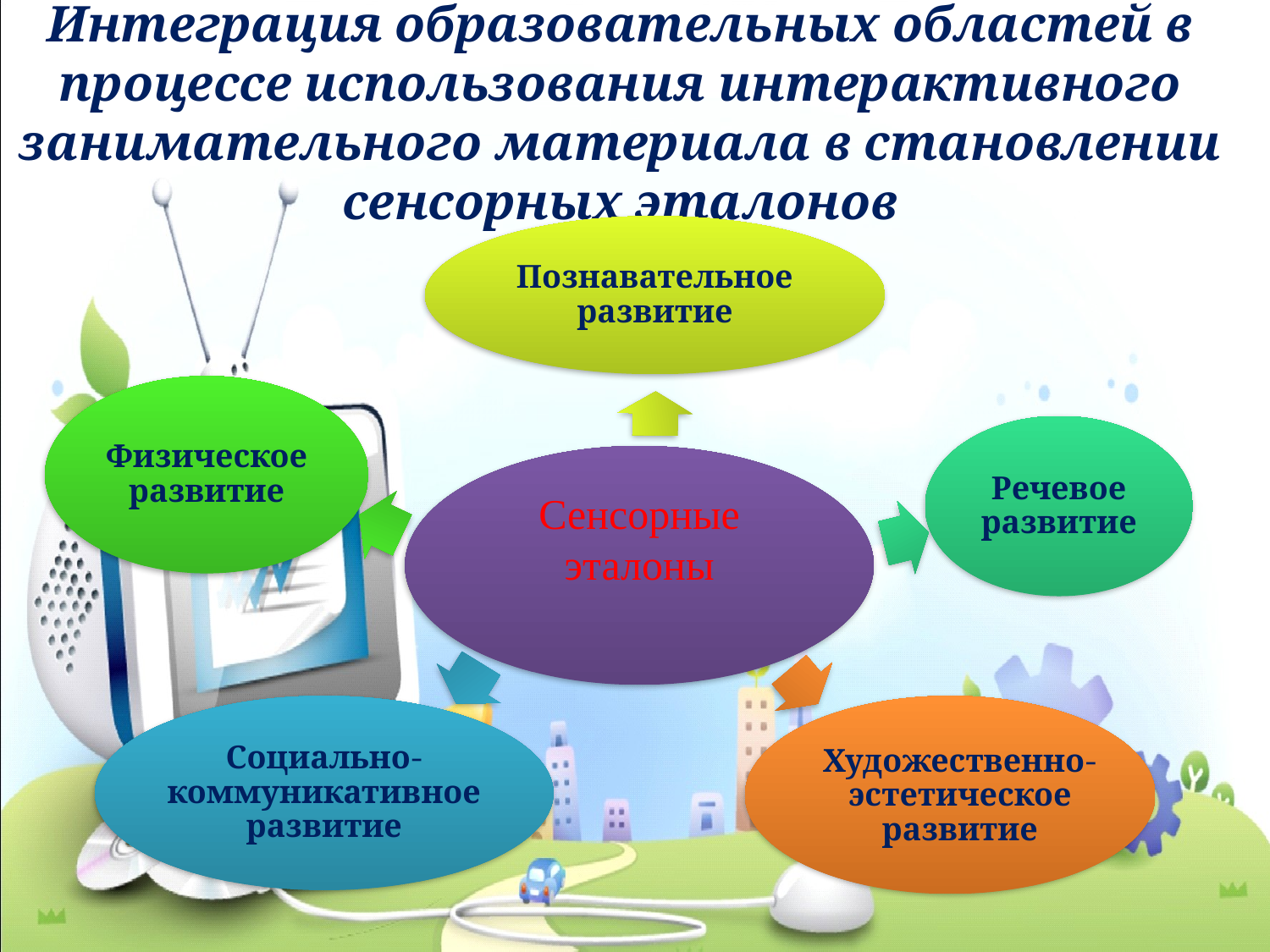

Интеграция образовательных областей в процессе использования интерактивного занимательного материала в становлении сенсорных эталонов

Познавательное развитие

Физическое развитие

Речевое развитие
Сенсорные эталоны

Социально-коммуникативное развитие

Художественно- эстетическое развитие